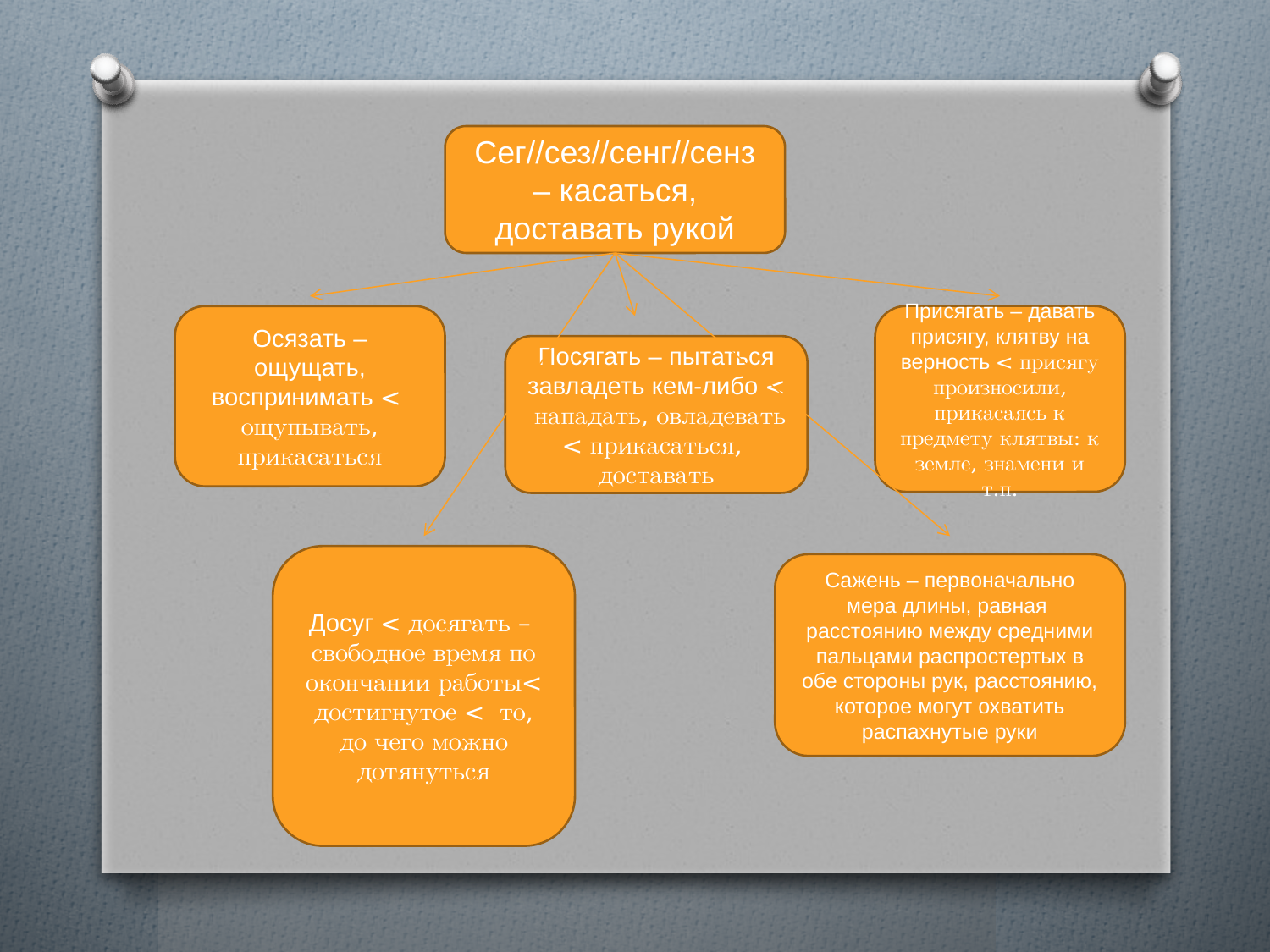

Сег//сез//сенг//сенз – касаться, доставать рукой
Осязать – ощущать, воспринимать <  ощупывать, прикасаться
Присягать – давать присягу, клятву на верность < присягу произносили, прикасаясь к предмету клятвы: к земле, знамени и т.п.
Посягать – пытаться завладеть кем-либо <  нападать, овладевать < прикасаться,  доставать
Досуг < досягать –  свободное время по окончании работы< достигнутое <  то, до чего можно дотянуться
Сажень – первоначально мера длины, равная  расстоянию между средними пальцами распростертых в обе стороны рук, расстоянию, которое могут охватить распахнутые руки